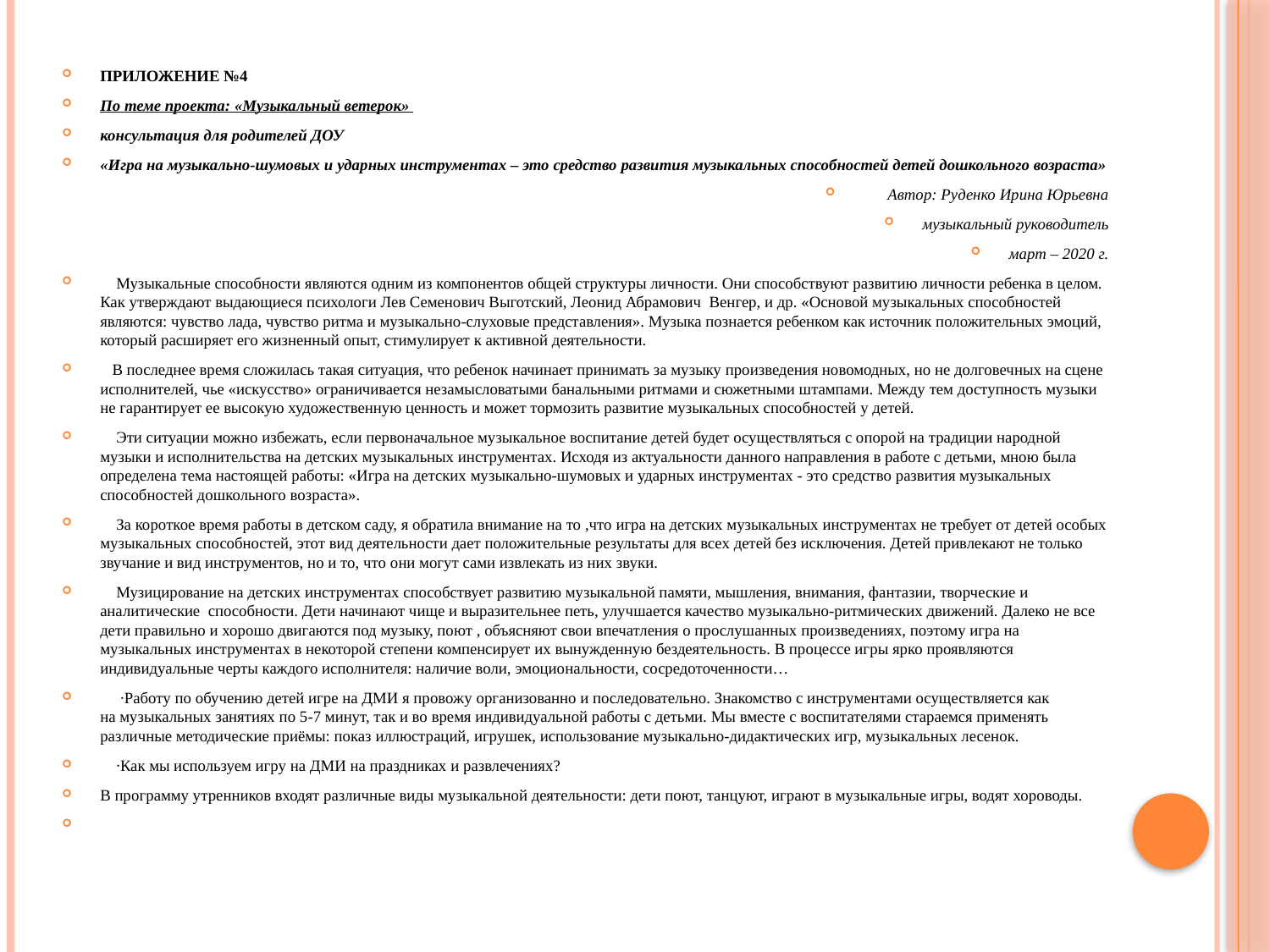

ПРИЛОЖЕНИЕ №4
По теме проекта: «Музыкальный ветерок»
консультация для родителей ДОУ
«Игра на музыкально-шумовых и ударных инструментах – это средство развития музыкальных способностей детей дошкольного возраста»
      Автор: Руденко Ирина Юрьевна
музыкальный руководитель
март – 2020 г.
    Музыкальные способности являются одним из компонентов общей структуры личности. Они способствуют развитию личности ребенка в целом. Как утверждают выдающиеся психологи Лев Семенович Выготский, Леонид Абрамович  Венгер, и др. «Основой музыкальных способностей являются: чувство лада, чувство ритма и музыкально-слуховые представления». Музыка познается ребенком как источник положительных эмоций, который расширяет его жизненный опыт, стимулирует к активной деятельности.
   В последнее время сложилась такая ситуация, что ребенок начинает принимать за музыку произведения новомодных, но не долговечных на сцене исполнителей, чье «искусство» ограничивается незамысловатыми банальными ритмами и сюжетными штампами. Между тем доступность музыки не гарантирует ее высокую художественную ценность и может тормозить развитие музыкальных способностей у детей.
    Эти ситуации можно избежать, если первоначальное музыкальное воспитание детей будет осуществляться с опорой на традиции народной музыки и исполнительства на детских музыкальных инструментах. Исходя из актуальности данного направления в работе с детьми, мною была определена тема настоящей работы: «Игра на детских музыкально-шумовых и ударных инструментах - это средство развития музыкальных способностей дошкольного возраста».
    За короткое время работы в детском саду, я обратила внимание на то ,что игра на детских музыкальных инструментах не требует от детей особых музыкальных способностей, этот вид деятельности дает положительные результаты для всех детей без исключения. Детей привлекают не только звучание и вид инструментов, но и то, что они могут сами извлекать из них звуки.
    Музицирование на детских инструментах способствует развитию музыкальной памяти, мышления, внимания, фантазии, творческие и аналитические  способности. Дети начинают чище и выразительнее петь, улучшается качество музыкально-ритмических движений. Далеко не все дети правильно и хорошо двигаются под музыку, поют , объясняют свои впечатления о прослушанных произведениях, поэтому игра на музыкальных инструментах в некоторой степени компенсирует их вынужденную бездеятельность. В процессе игры ярко проявляются индивидуальные черты каждого исполнителя: наличие воли, эмоциональности, сосредоточенности…
     ∙Работу по обучению детей игре на ДМИ я провожу организованно и последовательно. Знакомство с инструментами осуществляется как на музыкальных занятиях по 5-7 минут, так и во время индивидуальной работы с детьми. Мы вместе с воспитателями стараемся применять различные методические приёмы: показ иллюстраций, игрушек, использование музыкально-дидактических игр, музыкальных лесенок.
    ∙Как мы используем игру на ДМИ на праздниках и развлечениях?
В программу утренников входят различные виды музыкальной деятельности: дети поют, танцуют, играют в музыкальные игры, водят хороводы.